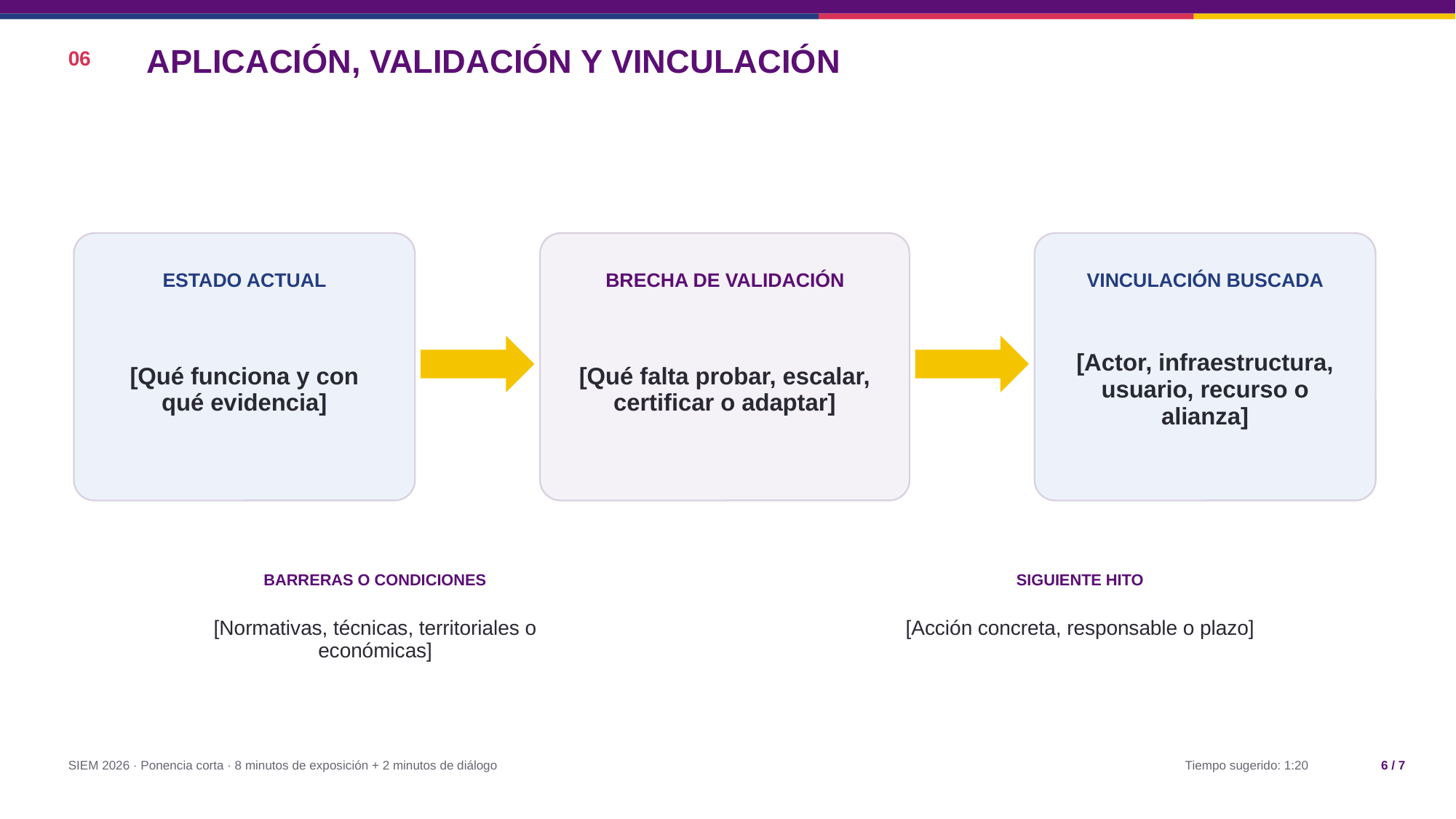

APLICACIÓN, VALIDACIÓN Y VINCULACIÓN
06

ESTADO ACTUAL
BRECHA DE VALIDACIÓN
VINCULACIÓN BUSCADA

[Qué funciona y con qué evidencia]
[Qué falta probar, escalar, certificar o adaptar]
[Actor, infraestructura, usuario, recurso o alianza]
BARRERAS O CONDICIONES
SIGUIENTE HITO
[Normativas, técnicas, territoriales o económicas]
[Acción concreta, responsable o plazo]
SIEM 2026 · Ponencia corta · 8 minutos de exposición + 2 minutos de diálogo
Tiempo sugerido: 1:20
6 / 7